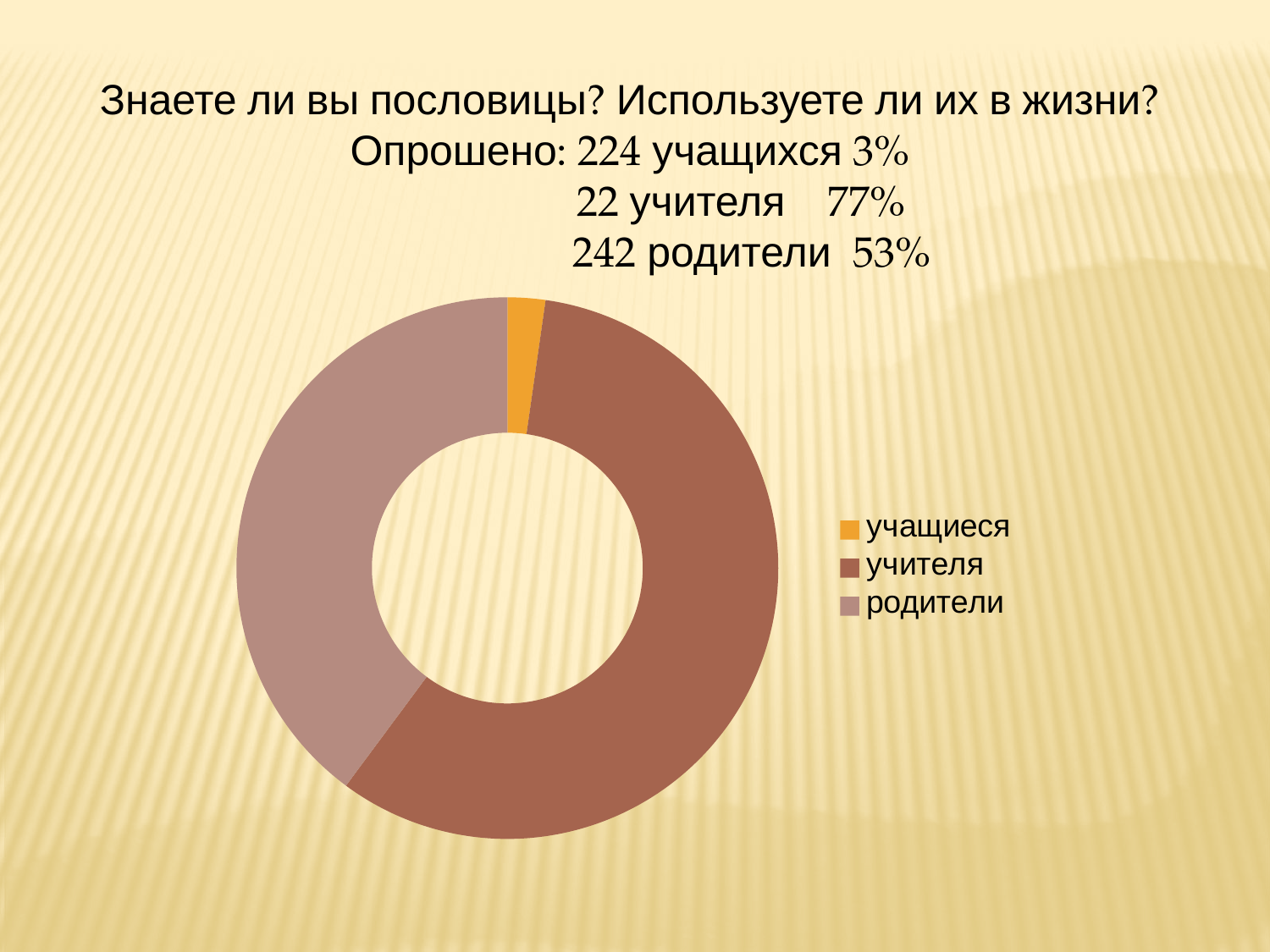

Знаете ли вы пословицы? Используете ли их в жизни? Опрошено: 224 учащихся 3%
                     22 учителя    77%
                       242 родители  53%

### Chart

| Category | Столбец1 |
|---|---|
| учащиеся | 3.0 |
| учителя | 77.0 |
| родители | 53.0 |